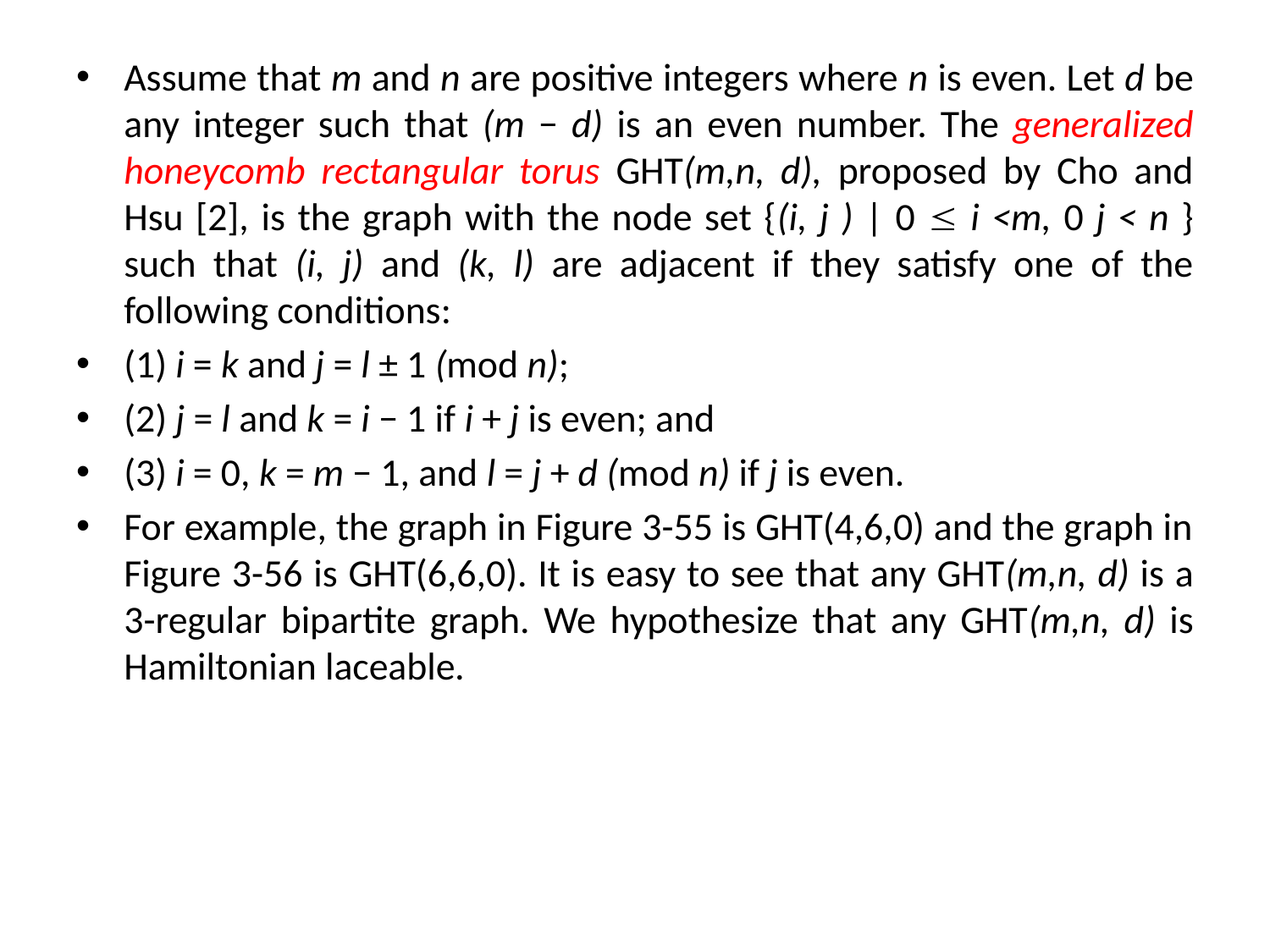

Assume that m and n are positive integers where n is even. Let d be any integer such that (m − d) is an even number. The generalized honeycomb rectangular torus GHT(m,n, d), proposed by Cho and Hsu [2], is the graph with the node set {(i, j ) | 0 ≤ i <m, 0 j < n } such that (i, j) and (k, l) are adjacent if they satisfy one of the following conditions:
(1) i = k and j = l ± 1 (mod n);
(2) j = l and k = i − 1 if i + j is even; and
(3) i = 0, k = m − 1, and l = j + d (mod n) if j is even.
For example, the graph in Figure 3-55 is GHT(4,6,0) and the graph in Figure 3-56 is GHT(6,6,0). It is easy to see that any GHT(m,n, d) is a 3-regular bipartite graph. We hypothesize that any GHT(m,n, d) is Hamiltonian laceable.